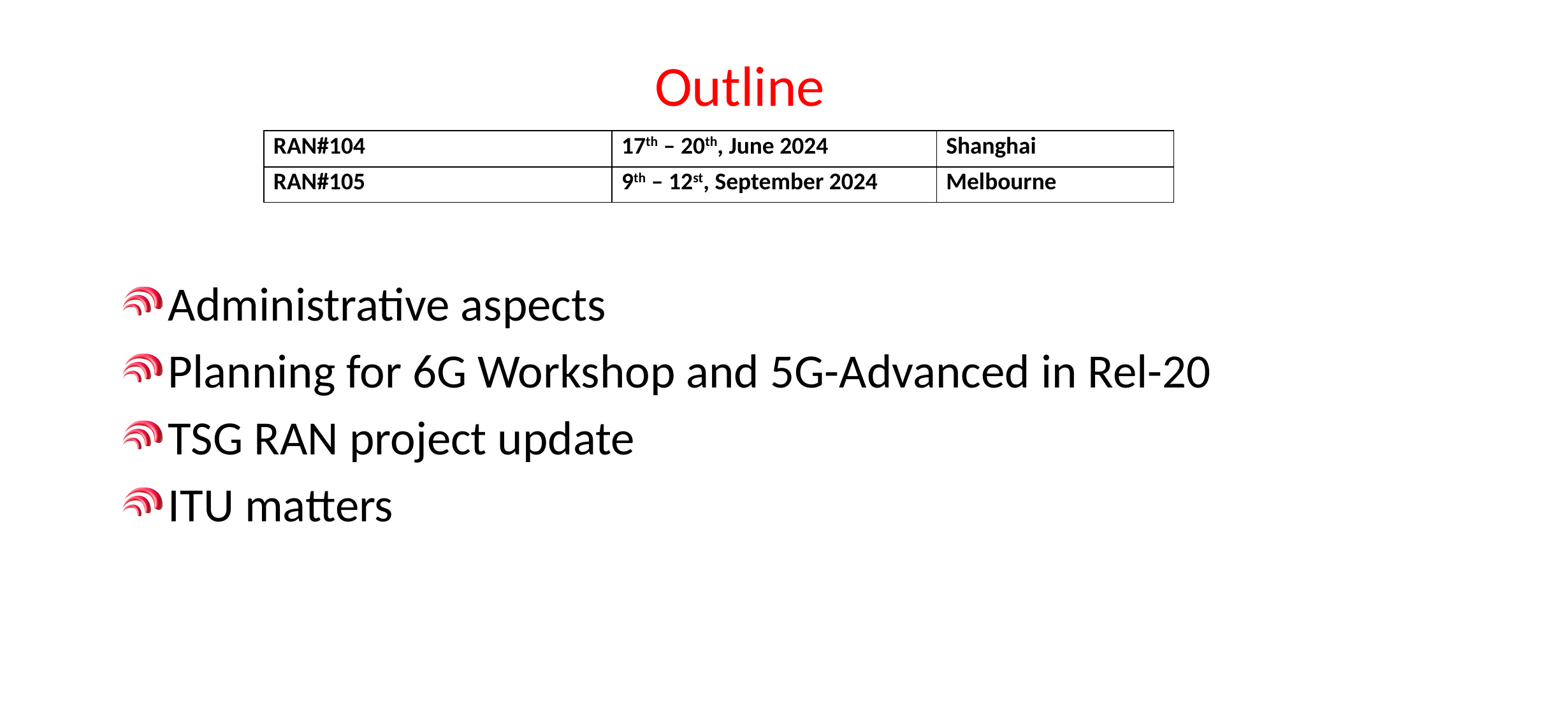

# Outline
| RAN#104 | 17th – 20th, June 2024 | Shanghai |
| --- | --- | --- |
| RAN#105 | 9th – 12st, September 2024 | Melbourne |
Administrative aspects
Planning for 6G Workshop and 5G-Advanced in Rel-20
TSG RAN project update
ITU matters